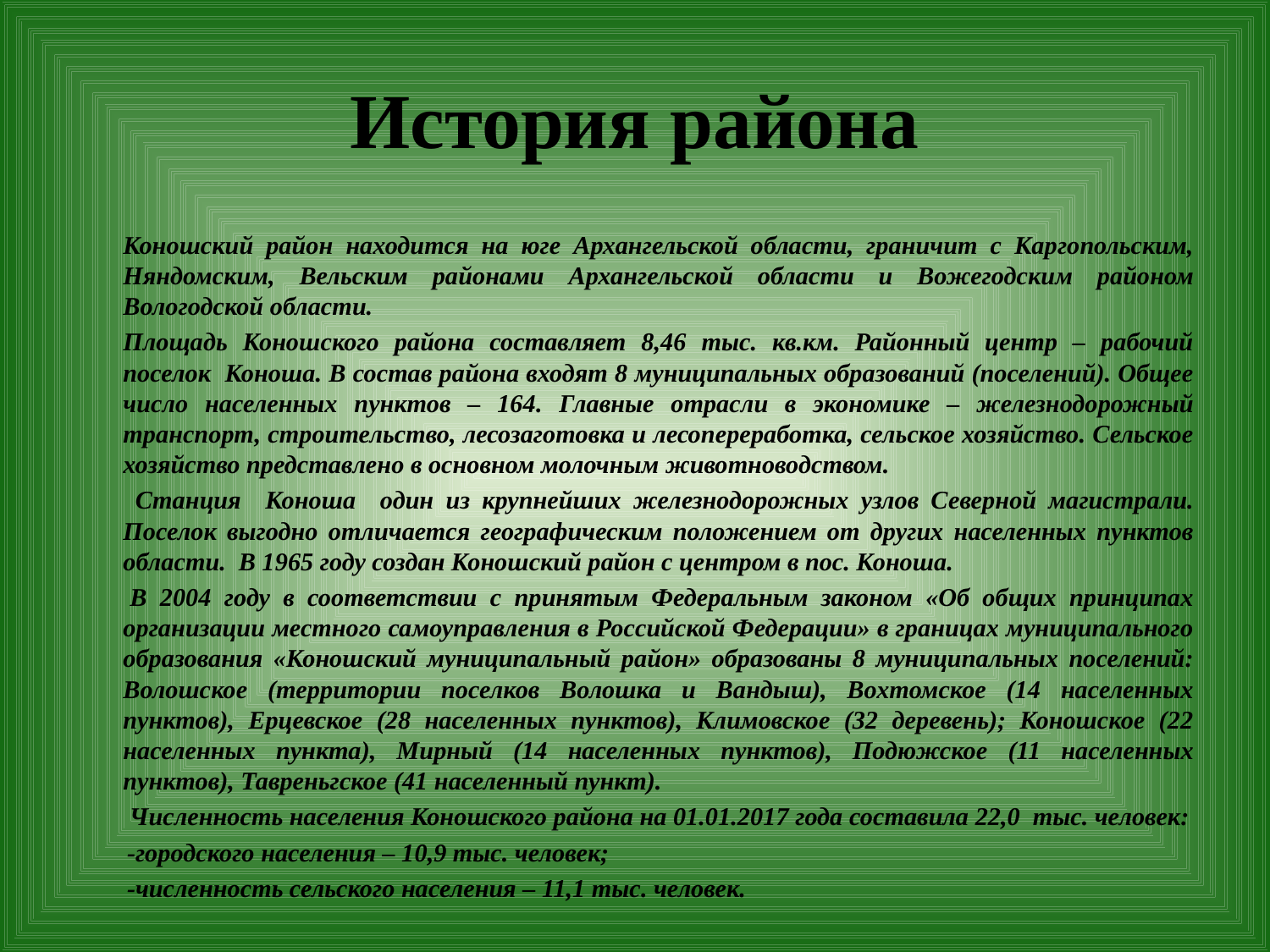

# История района
		Коношский район находится на юге Архангельской области, граничит с Каргопольским, Няндомским, Вельским районами Архангельской области и Вожегодским районом Вологодской области.
		Площадь Коношского района составляет 8,46 тыс. кв.км. Районный центр – рабочий поселок  Коноша. В состав района входят 8 муниципальных образований (поселений). Общее число населенных пунктов – 164. Главные отрасли в экономике – железнодорожный транспорт, строительство, лесозаготовка и лесопереработка, сельское хозяйство. Сельское хозяйство представлено в основном молочным животноводством.
		 Станция  Коноша  один из крупнейших железнодорожных узлов Северной магистрали. Поселок выгодно отличается географическим положением от других населенных пунктов области.  В 1965 году создан Коношский район с центром в пос. Коноша.
       		В 2004 году в соответствии с принятым Федеральным законом «Об общих принципах организации местного самоуправления в Российской Федерации» в границах муниципального образования «Коношский муниципальный район» образованы 8 муниципальных поселений: Волошское (территории поселков Волошка и Вандыш), Вохтомское (14 населенных пунктов), Ерцевское (28 населенных пунктов), Климовское (32 деревень); Коношское (22 населенных пункта), Мирный (14 населенных пунктов), Подюжское (11 населенных пунктов), Тавреньгское (41 населенный пункт).
		 Численность населения Коношского района на 01.01.2017 года составила 22,0  тыс. человек:
        -городского населения – 10,9 тыс. человек;
        -численность сельского населения – 11,1 тыс. человек.